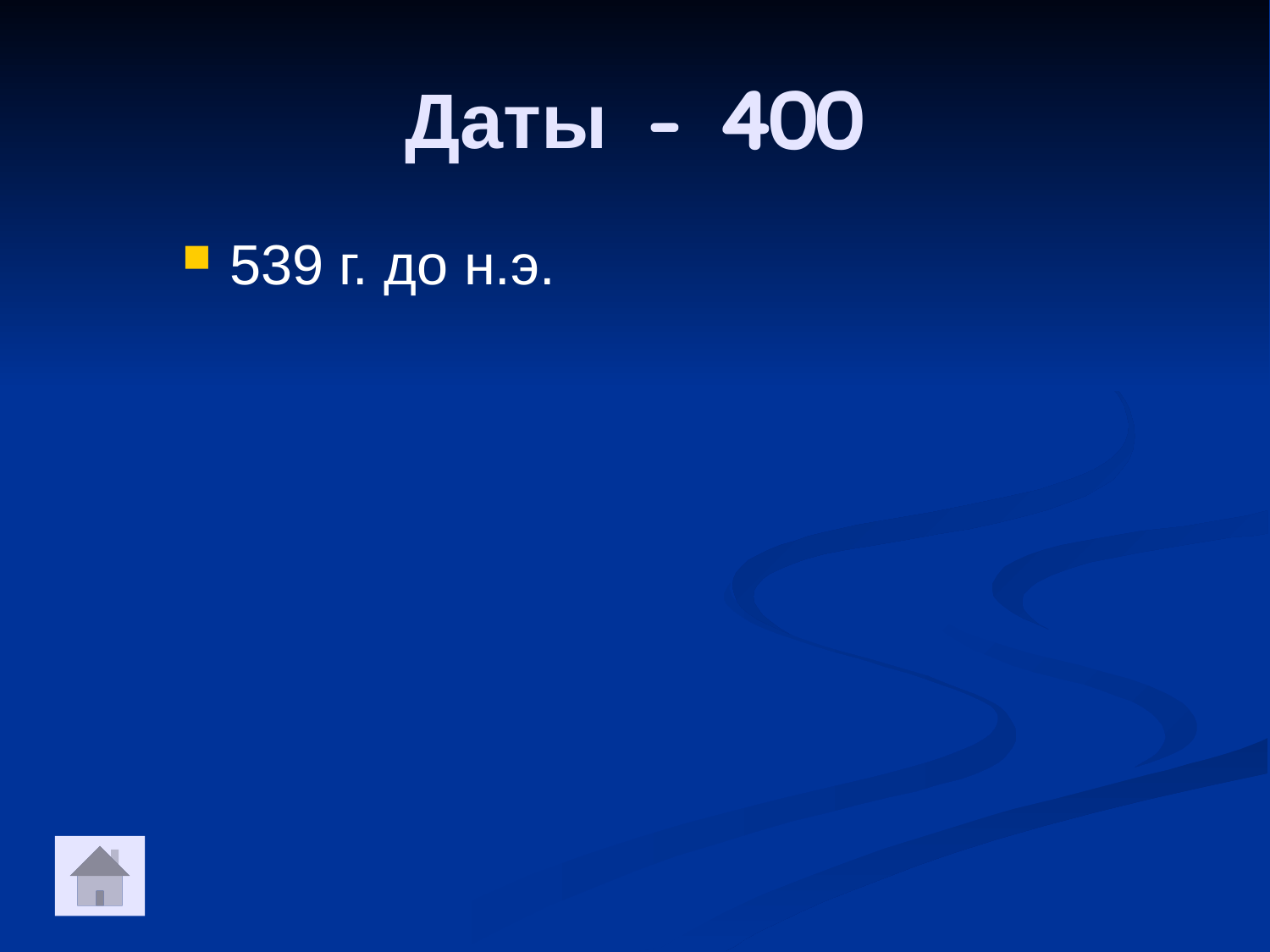

Даты - 400
539 г. до н.э.